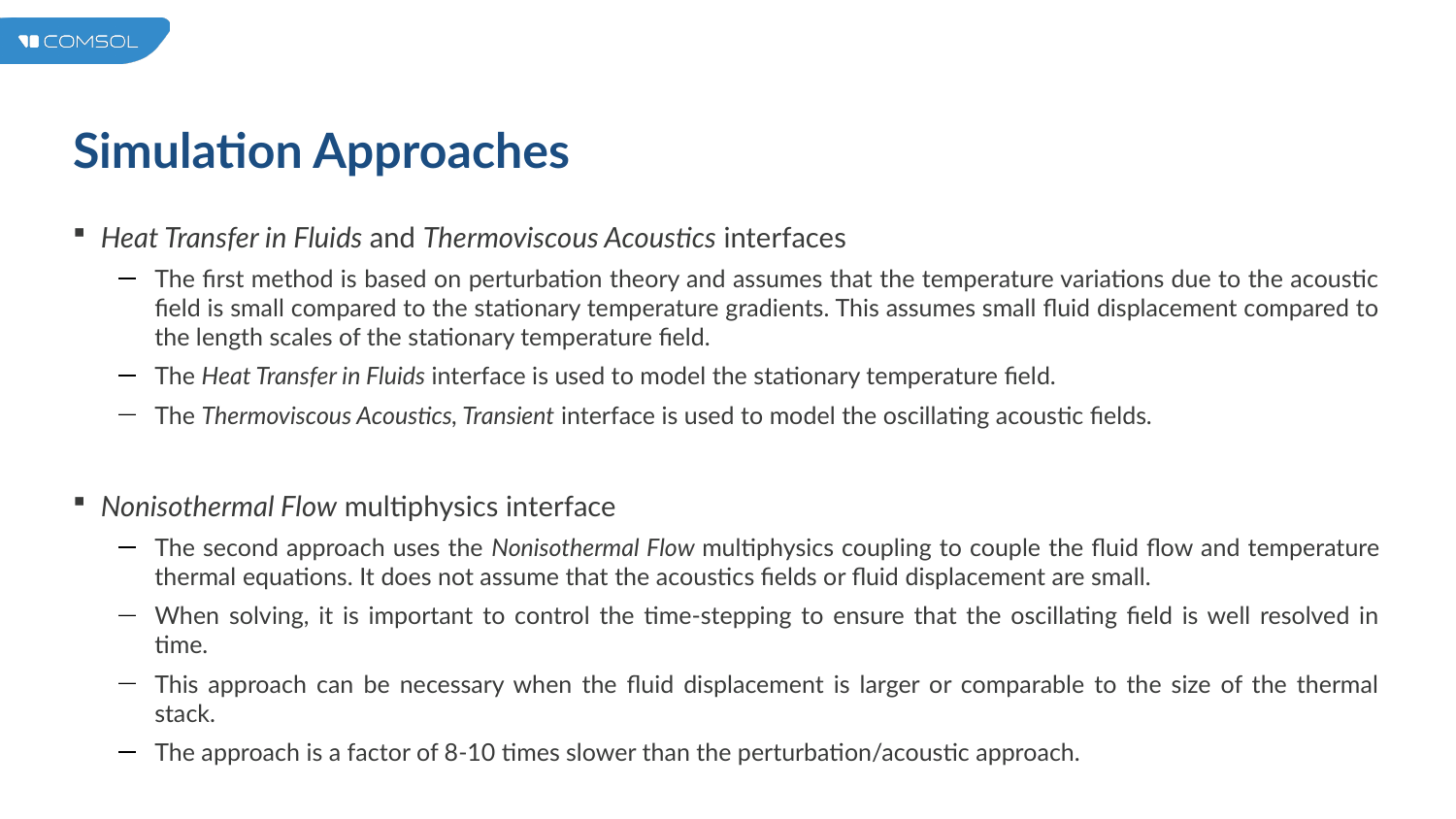

# Simulation Approaches
Heat Transfer in Fluids and Thermoviscous Acoustics interfaces
The first method is based on perturbation theory and assumes that the temperature variations due to the acoustic field is small compared to the stationary temperature gradients. This assumes small fluid displacement compared to the length scales of the stationary temperature field.
The Heat Transfer in Fluids interface is used to model the stationary temperature field.
The Thermoviscous Acoustics, Transient interface is used to model the oscillating acoustic fields.

Nonisothermal Flow multiphysics interface
The second approach uses the Nonisothermal Flow multiphysics coupling to couple the fluid flow and temperature thermal equations. It does not assume that the acoustics fields or fluid displacement are small.
When solving, it is important to control the time-stepping to ensure that the oscillating field is well resolved in time.
This approach can be necessary when the fluid displacement is larger or comparable to the size of the thermal stack.
The approach is a factor of 8-10 times slower than the perturbation/acoustic approach.